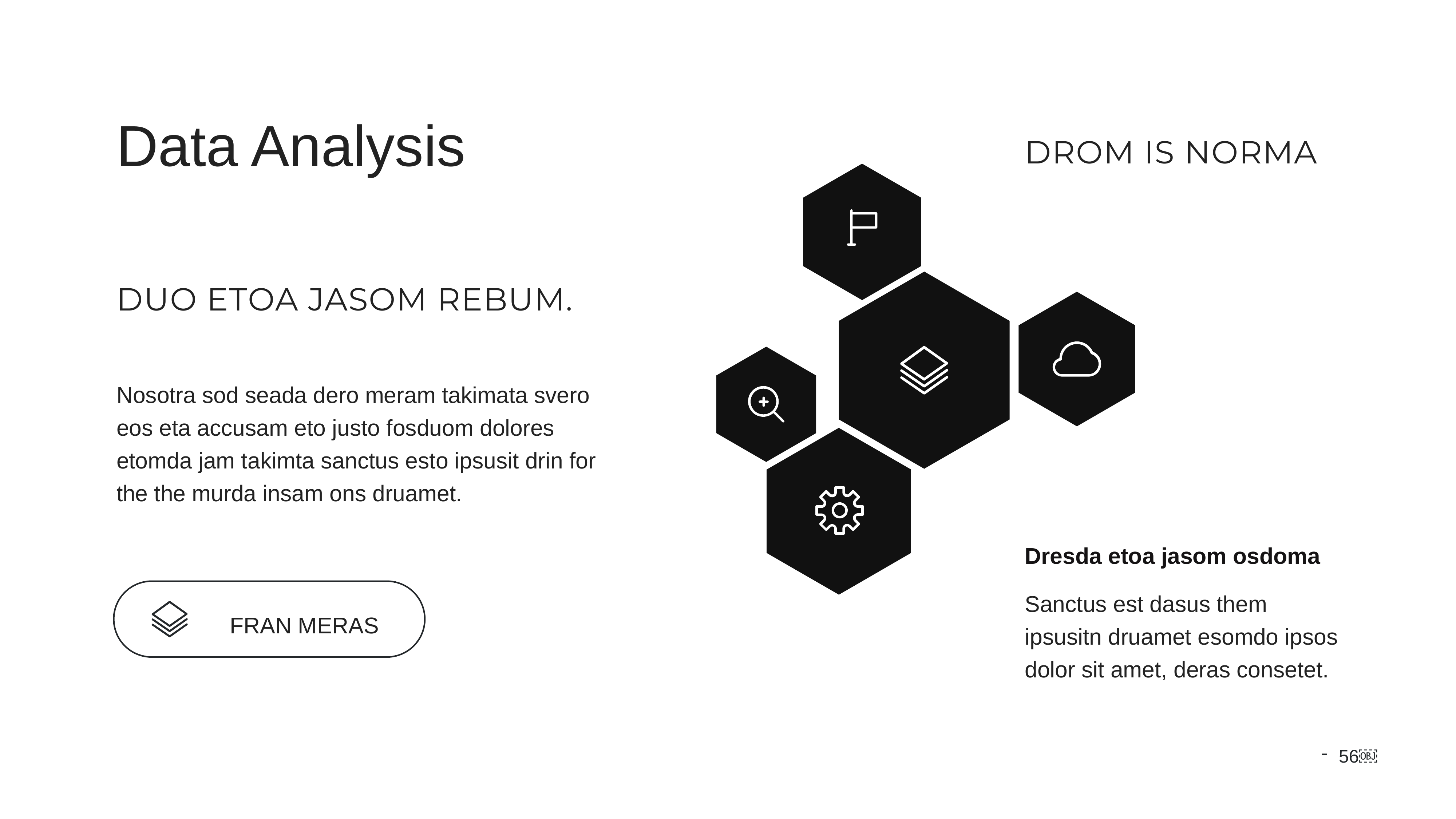

Data Analysis
DROM IS NORMA

duo etoa jasom rebum.

Nosotra sod seada dero meram takimata svero eos eta accusam eto justo fosduom dolores etomda jam takimta sanctus esto ipsusit drin for the the murda insam ons druamet.

Dresda etoa jasom osdoma

FRAN MERAS
Sanctus est dasus them ipsusitn druamet esomdo ipsos dolor sit amet, deras consetet.